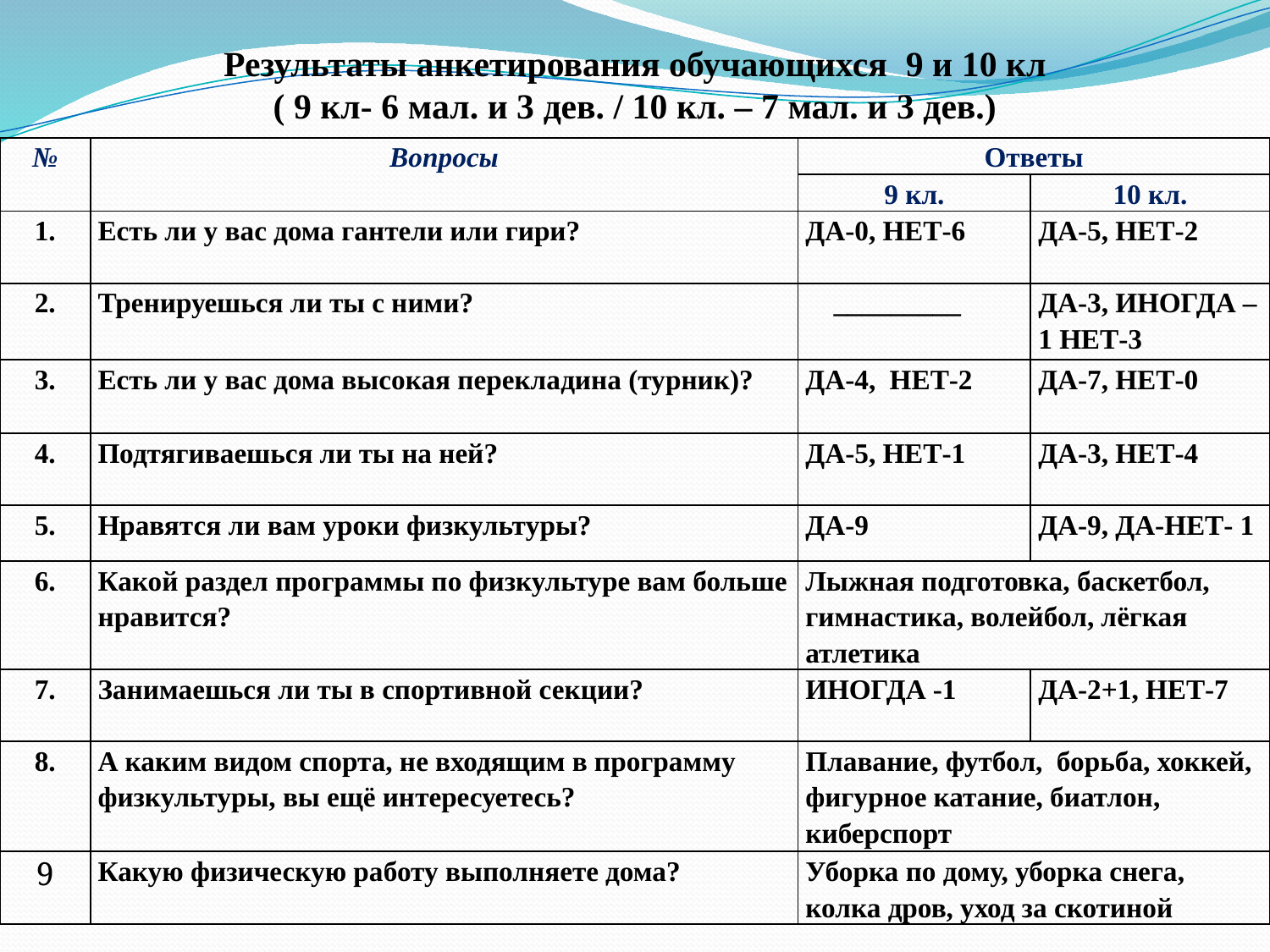

Результаты анкетирования обучающихся  9 и 10 кл
( 9 кл- 6 мал. и 3 дев. / 10 кл. – 7 мал. и 3 дев.)

| № | Вопросы | Ответы |  |
| --- | --- | --- | --- |
|  |  | 9 кл. | 10 кл. |
| 1. | Есть ли у вас дома гантели или гири? | ДА-0, НЕТ-6 | ДА-5, НЕТ-2 |
| 2. | Тренируешься ли ты с ними? | \_\_\_\_\_\_\_\_\_ | ДА-3, ИНОГДА – 1 НЕТ-3 |
| 3. | Есть ли у вас дома высокая перекладина (турник)? | ДА-4, НЕТ-2 | ДА-7, НЕТ-0 |
| 4. | Подтягиваешься ли ты на ней? | ДА-5, НЕТ-1 | ДА-3, НЕТ-4 |
| 5. | Нравятся ли вам уроки физкультуры? | ДА-9 | ДА-9, ДА-НЕТ- 1 |
| 6. | Какой раздел программы по физкультуре вам больше нравится? | Лыжная подготовка, баскетбол, гимнастика, волейбол, лёгкая атлетика |  |
| 7. | Занимаешься ли ты в спортивной секции? | ИНОГДА -1 | ДА-2+1, НЕТ-7 |
| 8. | А каким видом спорта, не входящим в программу физкультуры, вы ещё интересуетесь? | Плавание, футбол, борьба, хоккей, фигурное катание, биатлон, киберспорт |  |
| 9 | Какую физическую работу выполняете дома? | Уборка по дому, уборка снега, колка дров, уход за скотиной |  |